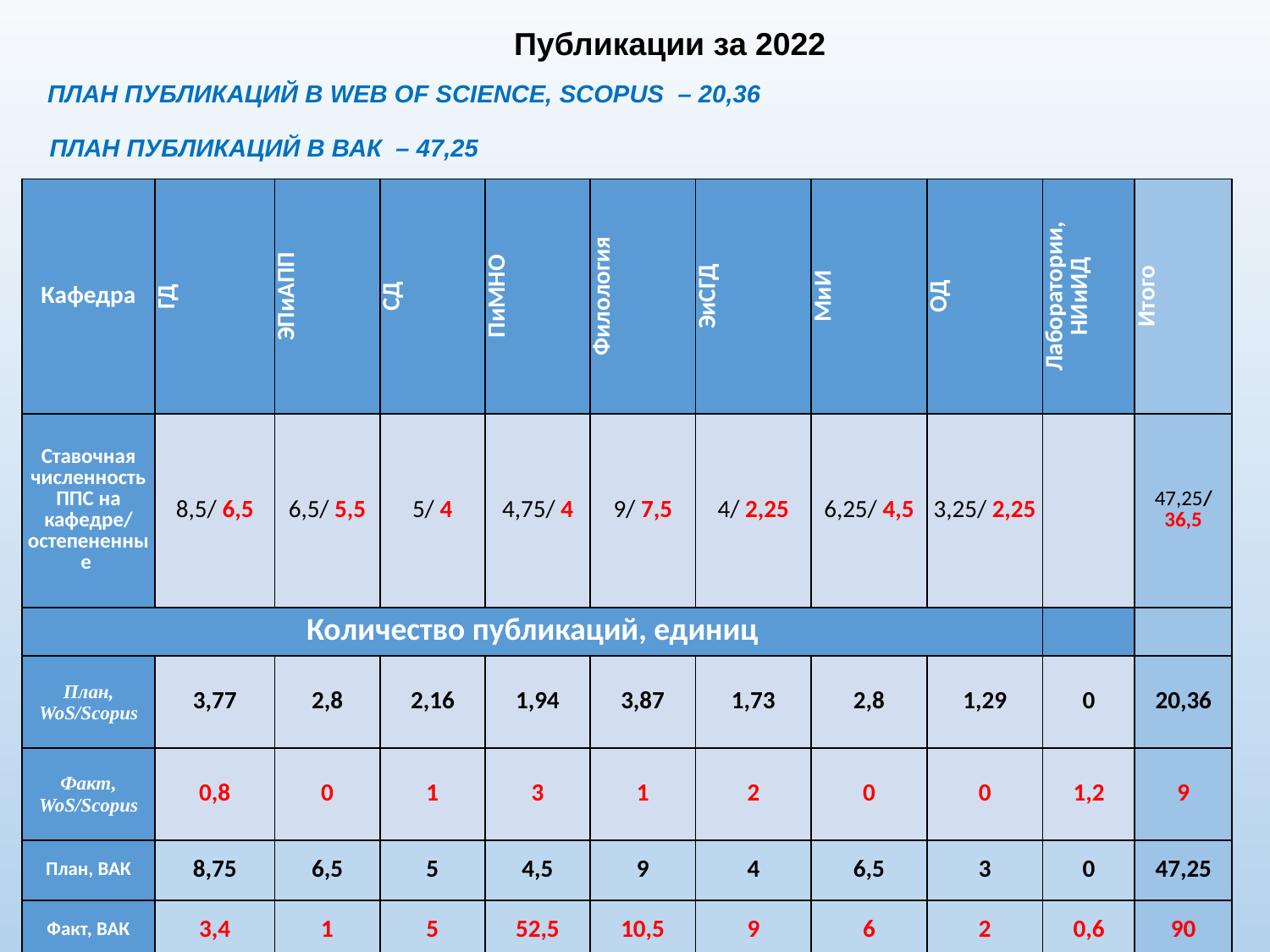

Публикации за 2022
ПЛАН ПУБЛИКАЦИЙ В WEB OF SCIENCE, SCOPUS  – 20,36
ПЛАН ПУБЛИКАЦИЙ В ВАК  – 47,25
| Кафедра | ГД | ЭПиАПП | СД | ПиМНО | Филология | ЭиСГД | МиИ | ОД | Лаборатории, НИиИД | Итого |
| --- | --- | --- | --- | --- | --- | --- | --- | --- | --- | --- |
| Ставочная численность ППС на кафедре/ остепененные | 8,5/ 6,5 | 6,5/ 5,5 | 5/ 4 | 4,75/ 4 | 9/ 7,5 | 4/ 2,25 | 6,25/ 4,5 | 3,25/ 2,25 |  | 47,25/ 36,5 |
| Количество публикаций, единиц |  |  |  |  |  |  |  |  |  |  |
| План, WoS/Scopus | 3,77 | 2,8 | 2,16 | 1,94 | 3,87 | 1,73 | 2,8 | 1,29 | 0 | 20,36 |
| Факт, WoS/Scopus | 0,8 | 0 | 1 | 3 | 1 | 2 | 0 | 0 | 1,2 | 9 |
| План, ВАК | 8,75 | 6,5 | 5 | 4,5 | 9 | 4 | 6,5 | 3 | 0 | 47,25 |
| Факт, ВАК | 3,4 | 1 | 5 | 52,5 | 10,5 | 9 | 6 | 2 | 0,6 | 90 |